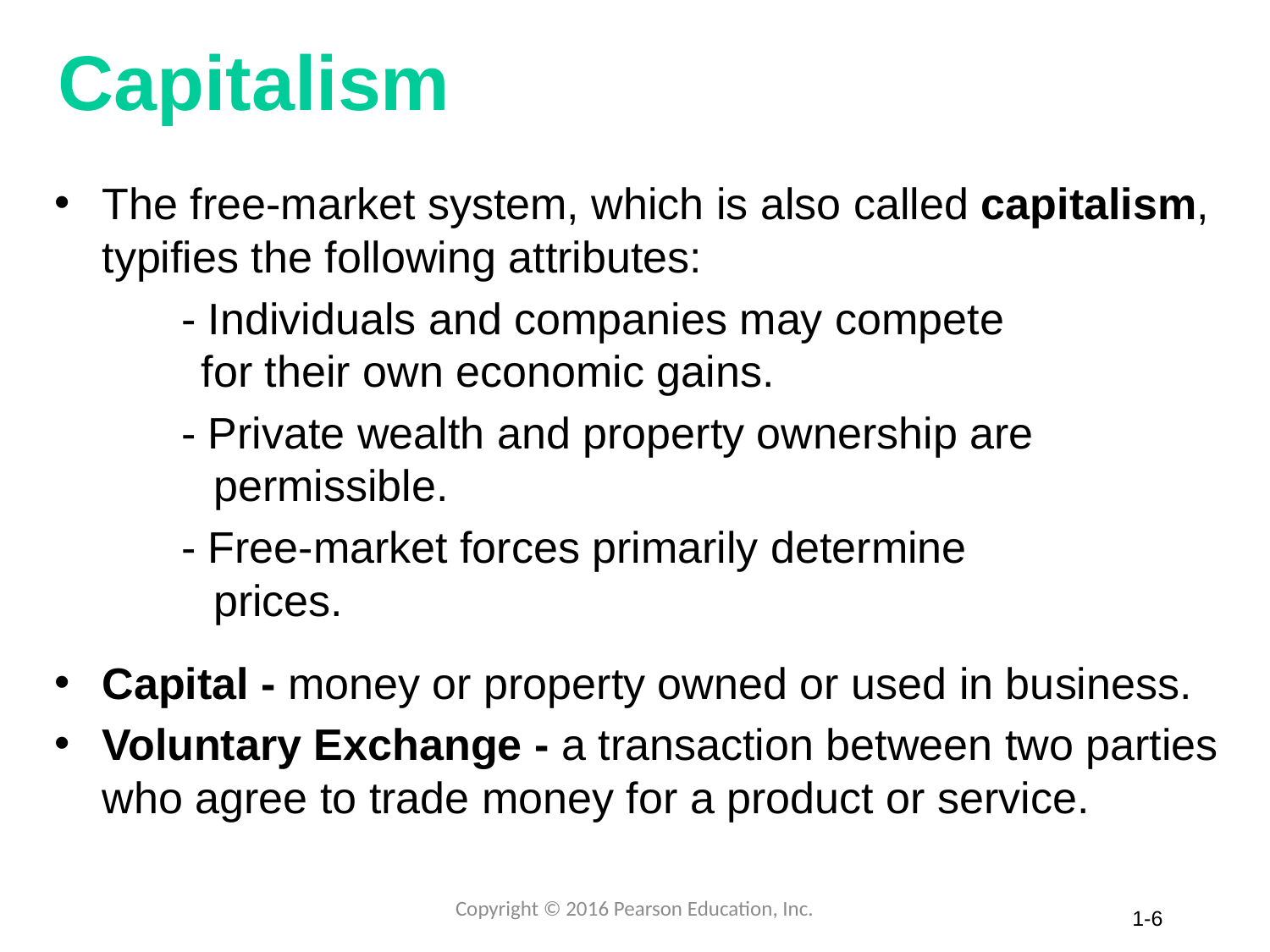

# Capitalism
The free-market system, which is also called capitalism, typifies the following attributes:
	- Individuals and companies may compete
            for their own economic gains.
	- Private wealth and property ownership are
             permissible.
	- Free-market forces primarily determine
             prices.
Capital - money or property owned or used in business.
Voluntary Exchange - a transaction between two parties who agree to trade money for a product or service.
Copyright © 2016 Pearson Education, Inc.